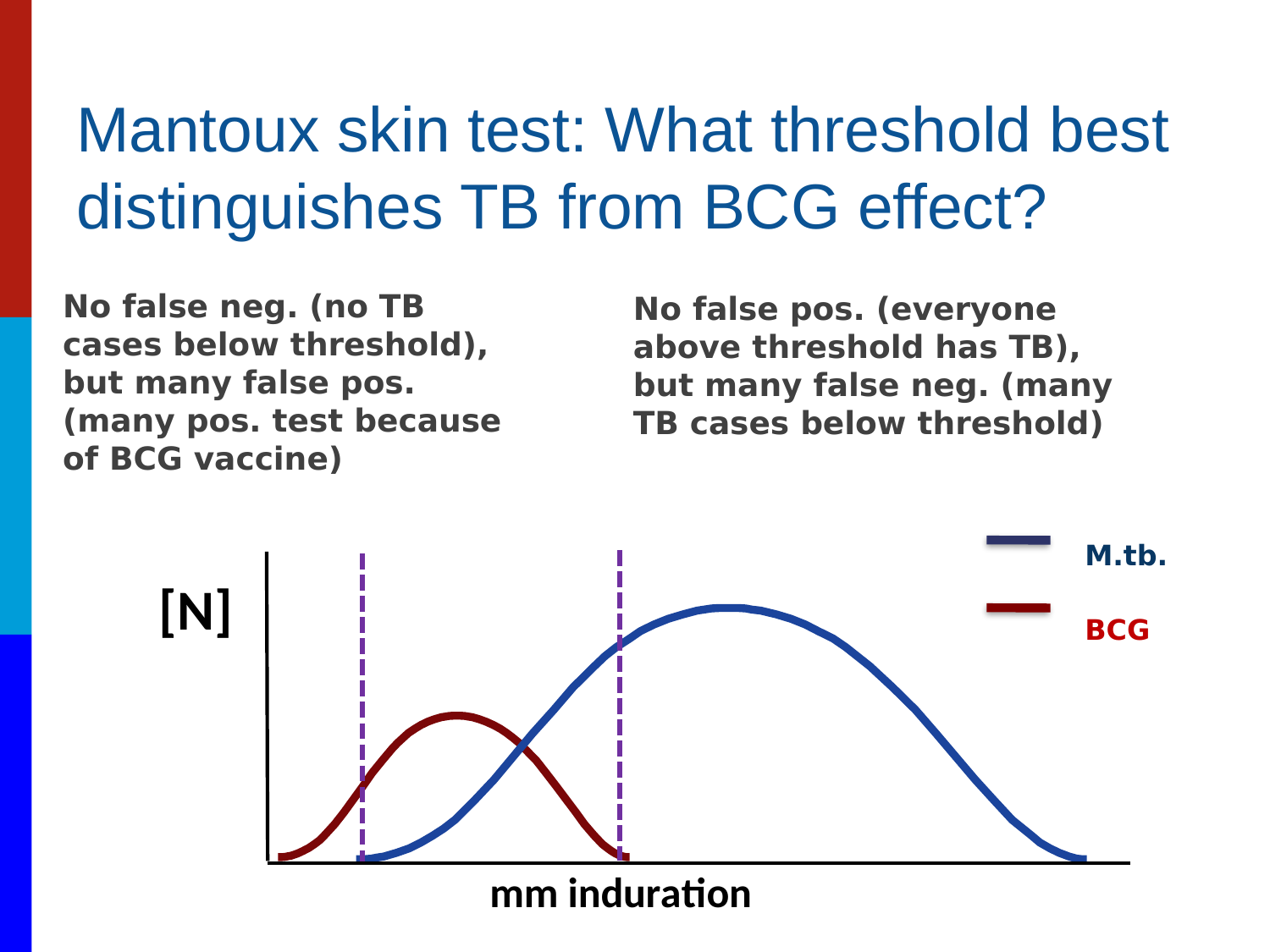

# Mantoux skin test: What threshold best distinguishes TB from BCG effect?
No false neg. (no TB cases below threshold), but many false pos. (many pos. test because of BCG vaccine)
No false pos. (everyone above threshold has TB), but many false neg. (many TB cases below threshold)

### Chart

| Category | Column1 |
|---|---|
|  | None |
M.tb.
BCG